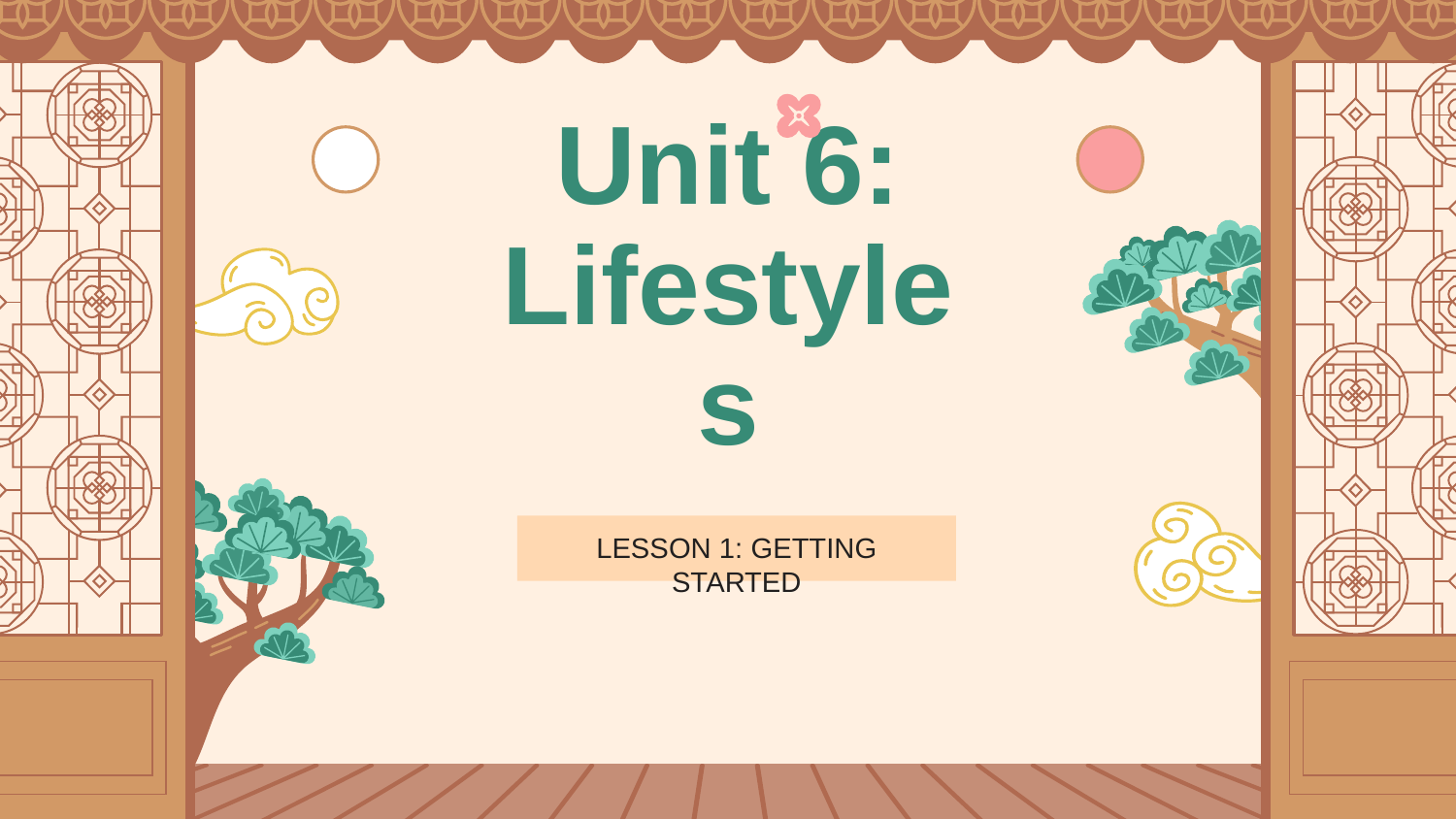

# Unit 6: Lifestyles

LESSON 1: GETTING STARTED